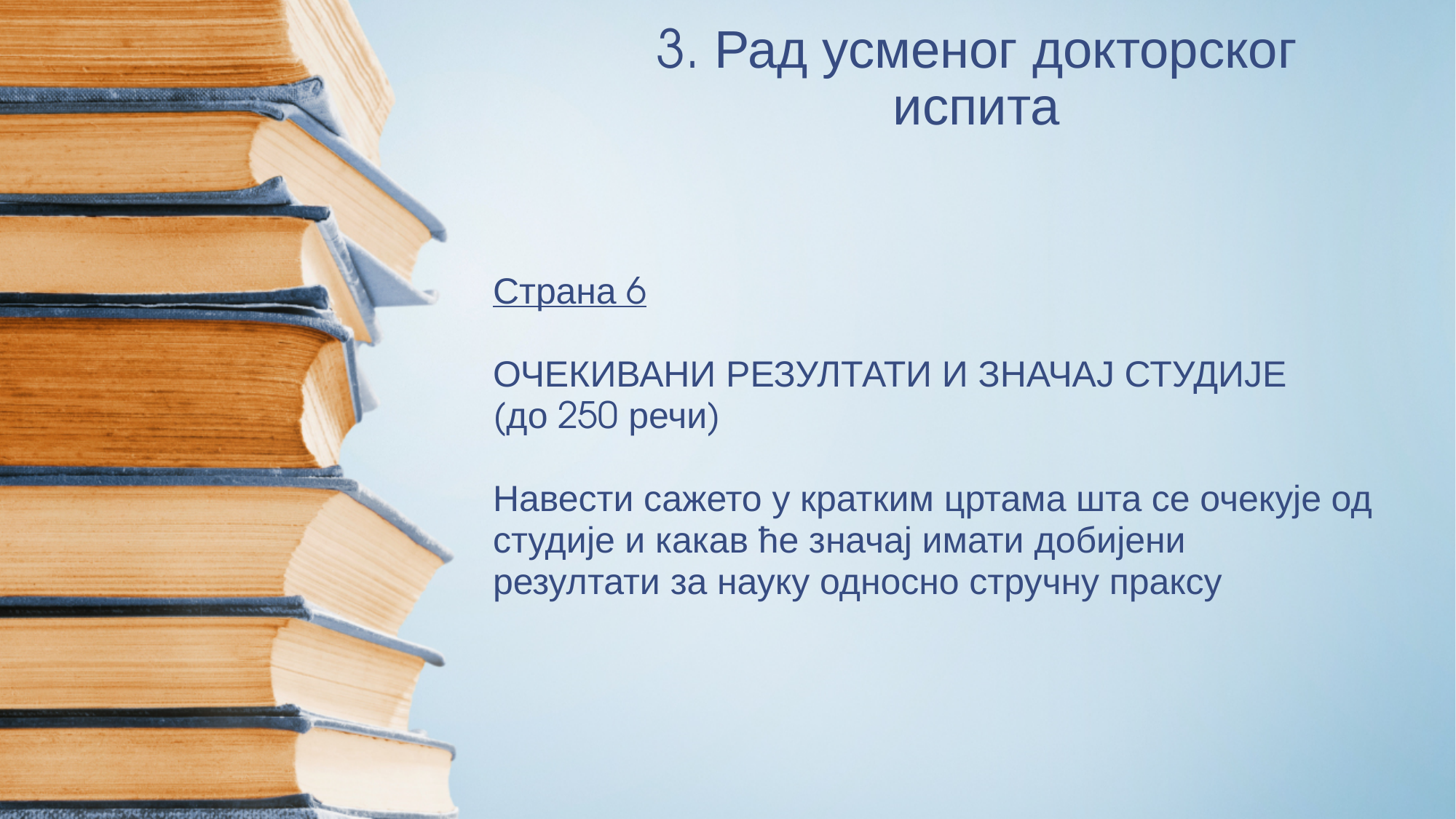

# 3. Рад усменог докторског испита
Страна 6

ОЧЕКИВАНИ РЕЗУЛТАТИ И ЗНАЧАЈ СТУДИЈЕ
(до 250 речи)

Навести сажето у кратким цртама шта се очекује од студије и какав ће значај имати добијени
резултати за науку односно стручну праксу